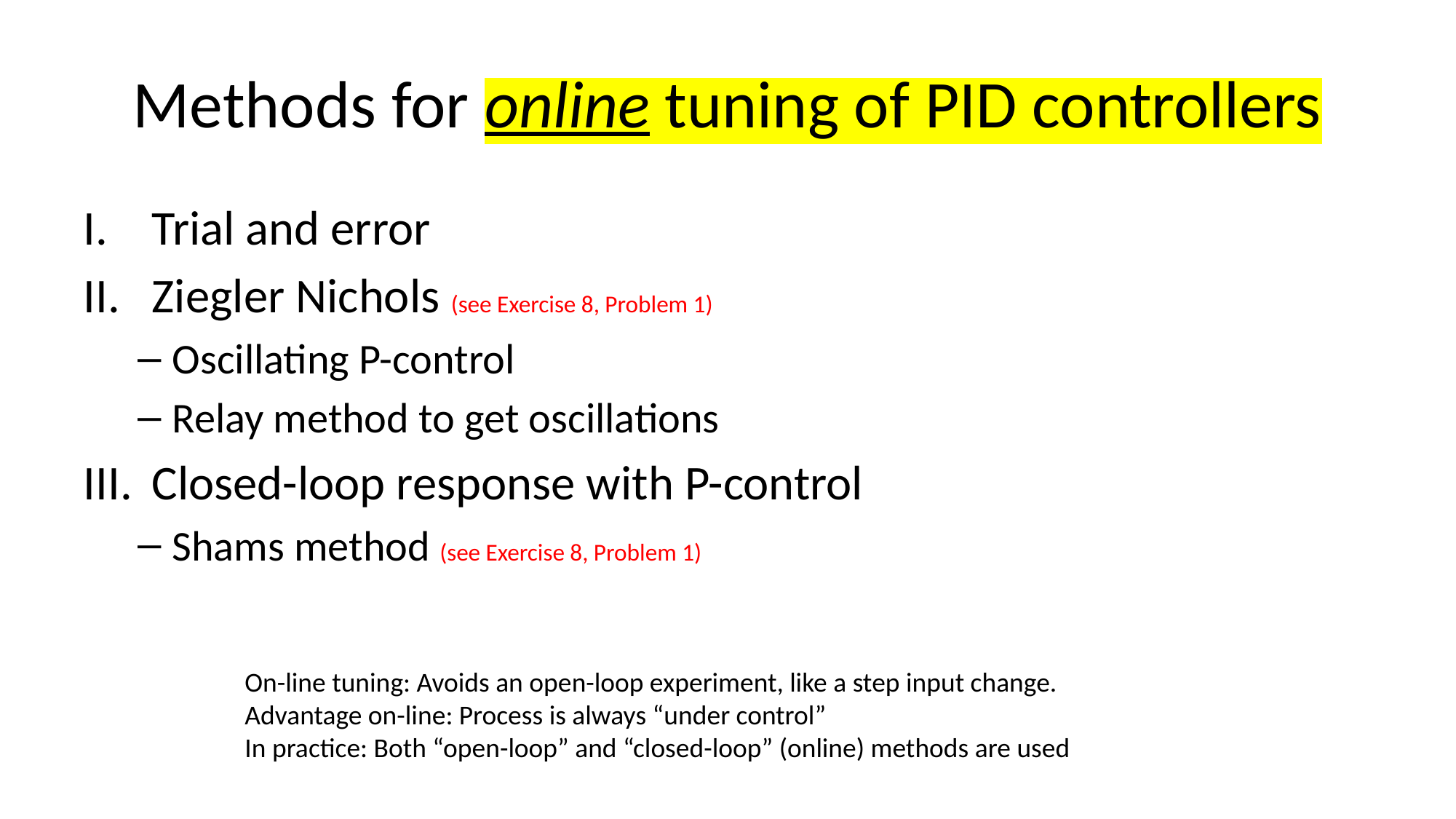

# Methods for online tuning of PID controllers
Trial and error
Ziegler Nichols (see Exercise 8, Problem 1)
Oscillating P-control
Relay method to get oscillations
Closed-loop response with P-control
Shams method (see Exercise 8, Problem 1)

On-line tuning: Avoids an open-loop experiment, like a step input change.
Advantage on-line: Process is always “under control”
In practice: Both “open-loop” and “closed-loop” (online) methods are used